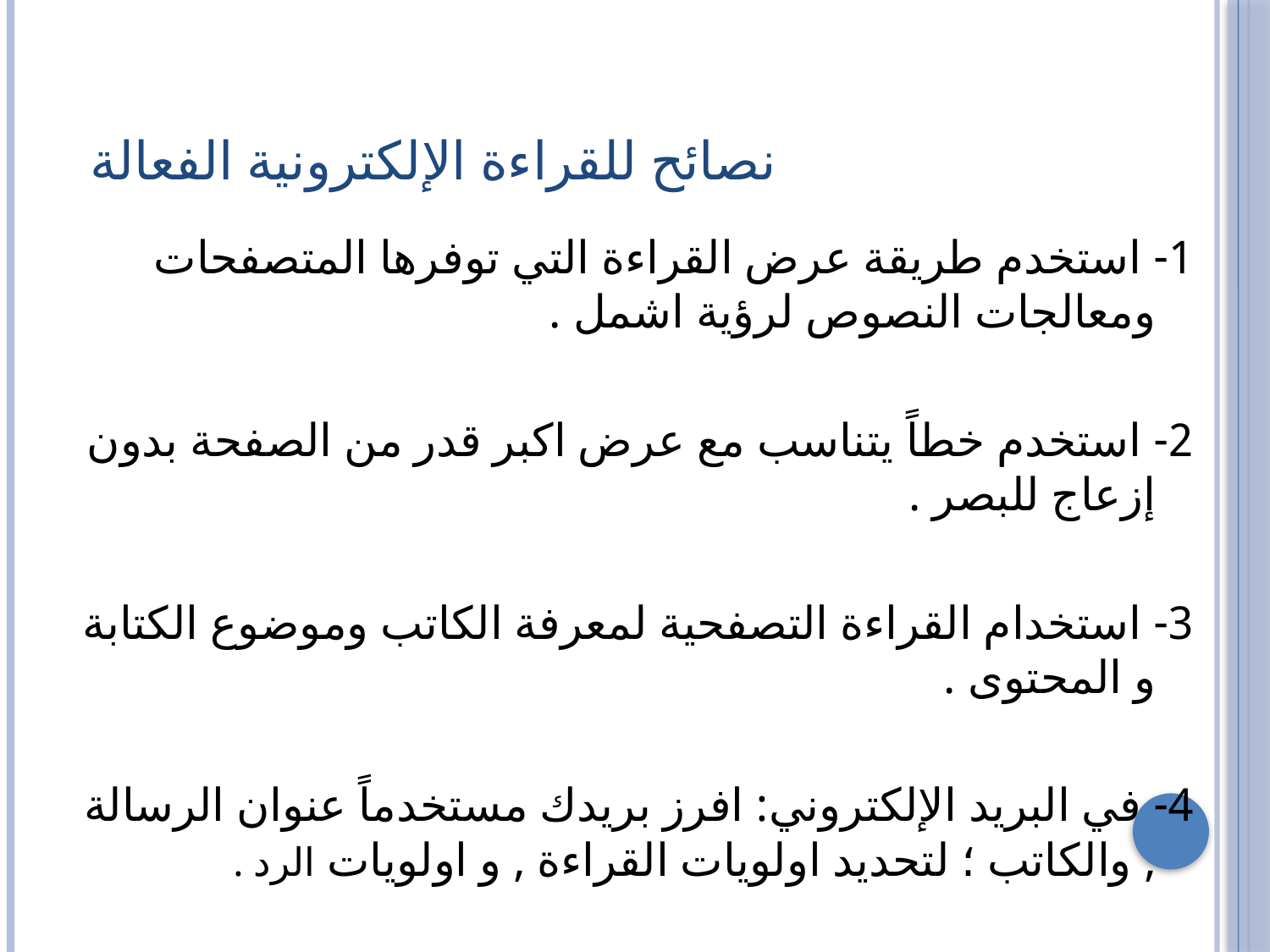

# نصائح للقراءة الإلكترونية الفعالة
1- استخدم طريقة عرض القراءة التي توفرها المتصفحات ومعالجات النصوص لرؤية اشمل .

2- استخدم خطاً يتناسب مع عرض اكبر قدر من الصفحة بدون إزعاج للبصر .

3- استخدام القراءة التصفحية لمعرفة الكاتب وموضوع الكتابة و المحتوى .

4- في البريد الإلكتروني: افرز بريدك مستخدماً عنوان الرسالة , والكاتب ؛ لتحديد اولويات القراءة , و اولويات الرد .